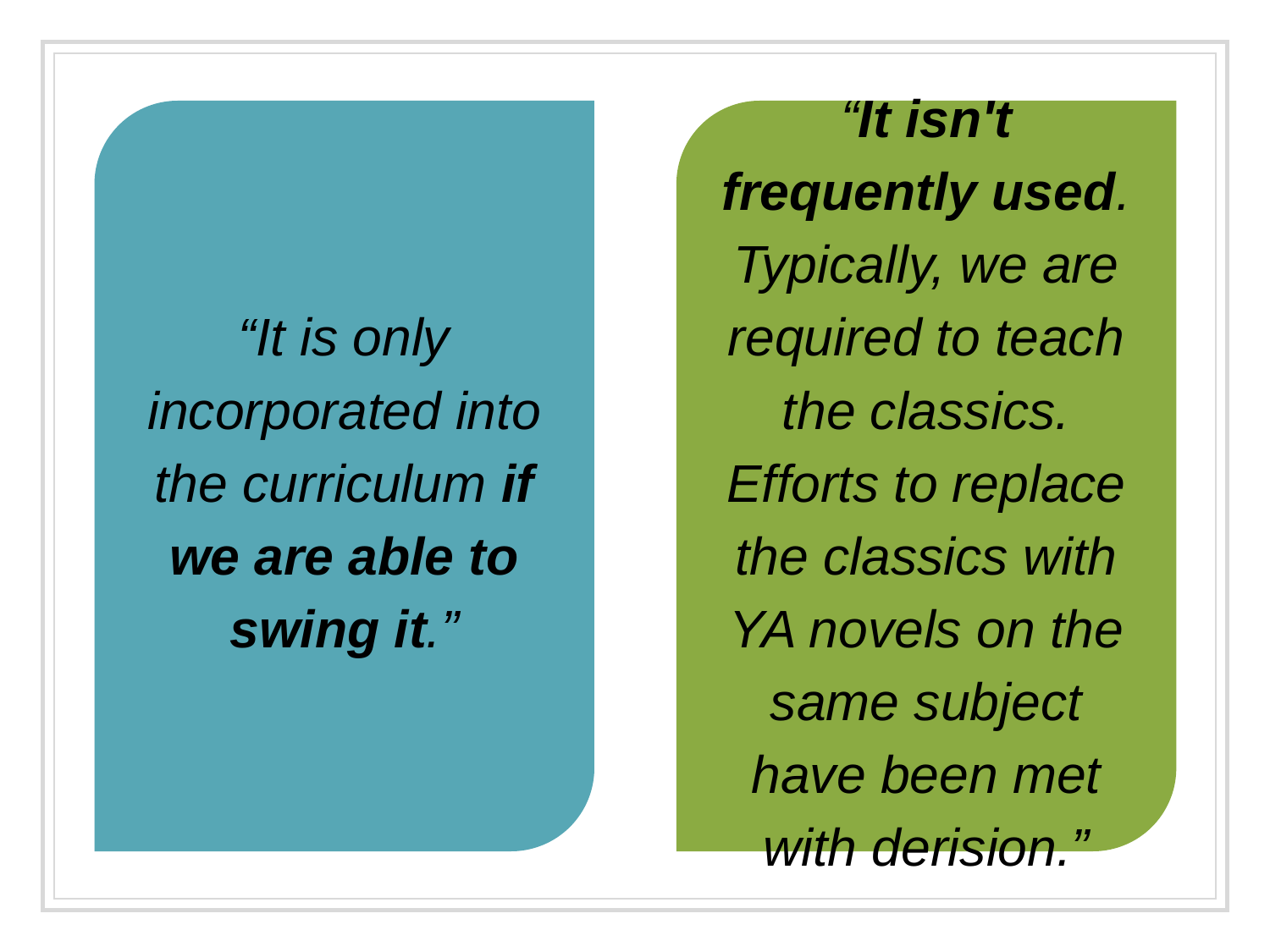

“It is only incorporated into the curriculum if we are able to swing it.”
“It isn't frequently used. Typically, we are required to teach the classics. Efforts to replace the classics with YA novels on the same subject have been met with derision.”